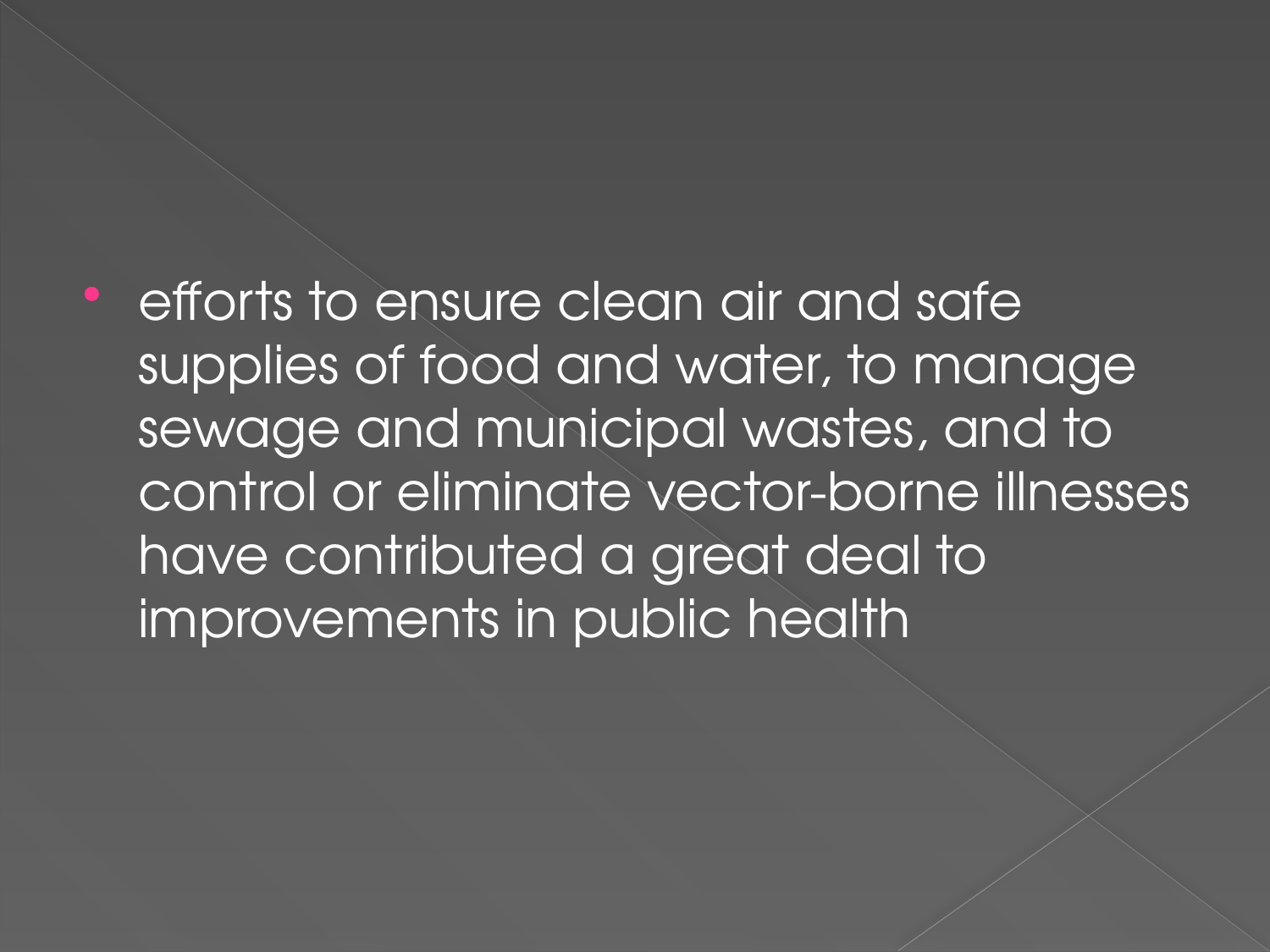

#
efforts to ensure clean air and safe supplies of food and water, to manage sewage and municipal wastes, and to control or eliminate vector-borne illnesses have contributed a great deal to improvements in public health